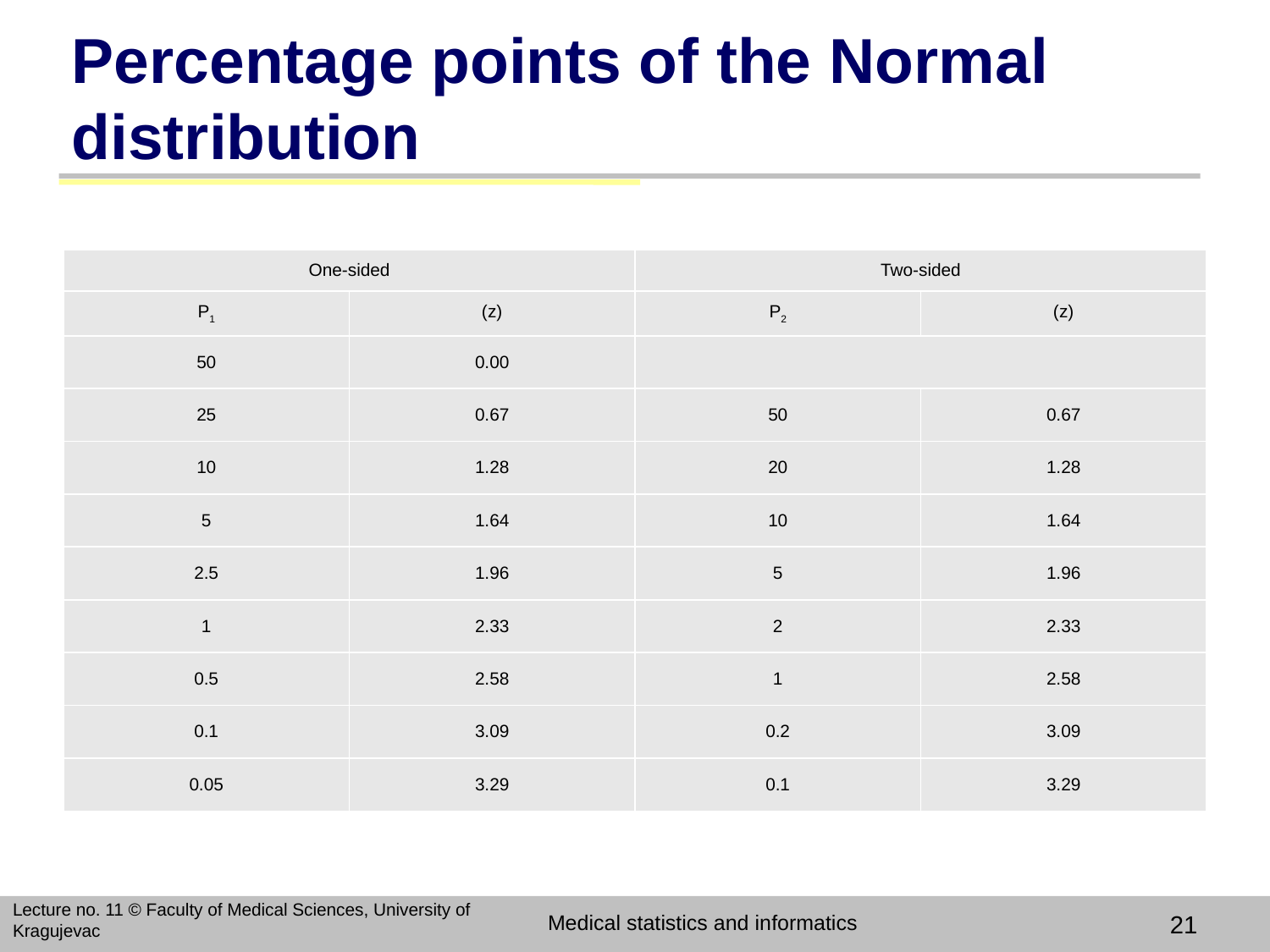

# Percentage points of the Normal distribution
| One-sided |  | Two-sided |  |
| --- | --- | --- | --- |
| P1 | (z) | P2 | (z) |
| 50 | 0.00 |  |  |
| 25 | 0.67 | 50 | 0.67 |
| 10 | 1.28 | 20 | 1.28 |
| 5 | 1.64 | 10 | 1.64 |
| 2.5 | 1.96 | 5 | 1.96 |
| 1 | 2.33 | 2 | 2.33 |
| 0.5 | 2.58 | 1 | 2.58 |
| 0.1 | 3.09 | 0.2 | 3.09 |
| 0.05 | 3.29 | 0.1 | 3.29 |
Lecture no. 11 © Faculty of Medical Sciences, University of Kragujevac
Medical statistics and informatics
21